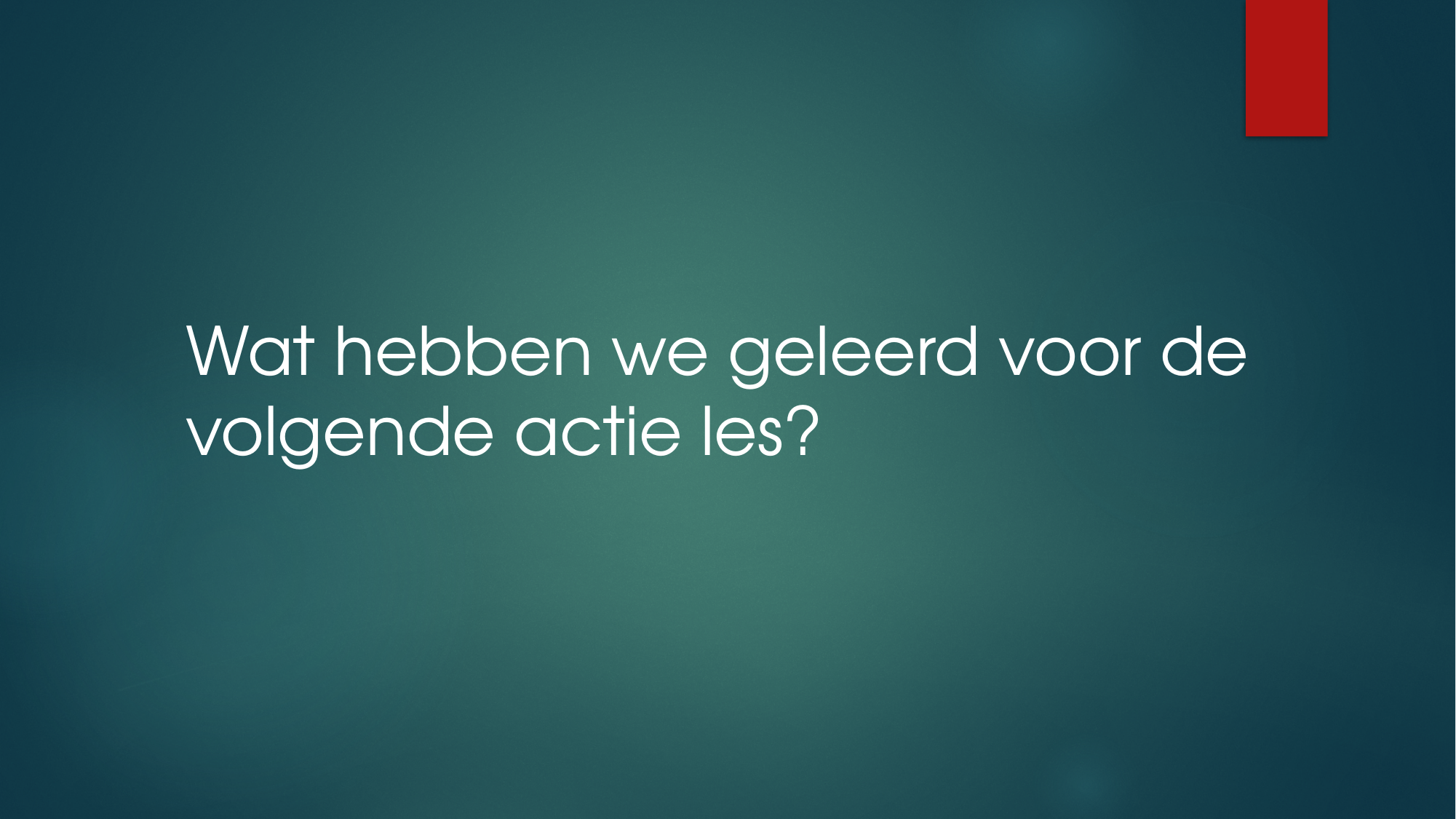

# Wat hebben we geleerd voor de volgende actie les?